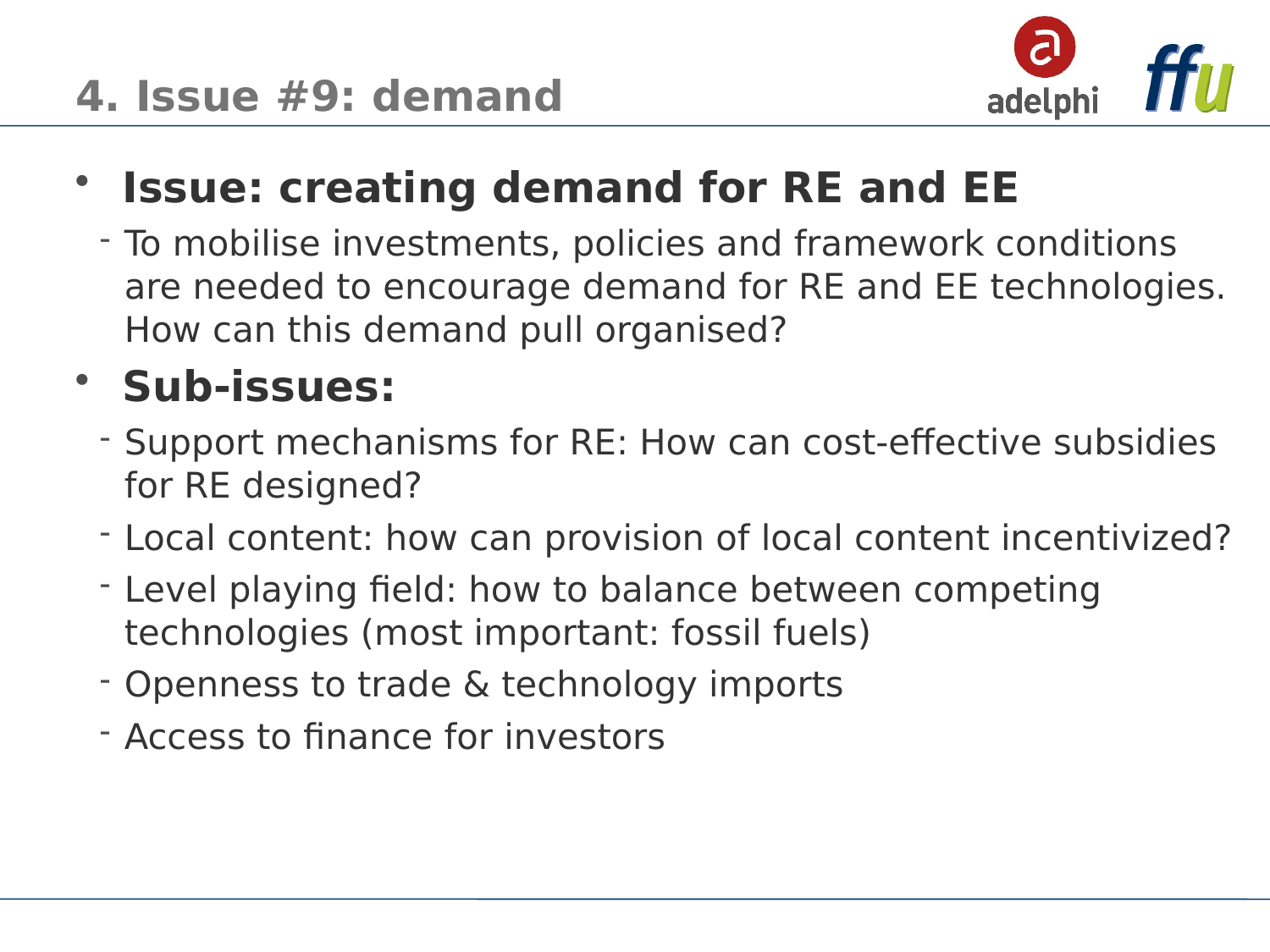

# 4. Issue #9: demand
Issue: creating demand for RE and EE
To mobilise investments, policies and framework conditions are needed to encourage demand for RE and EE technologies. How can this demand pull organised?
Sub-issues:
Support mechanisms for RE: How can cost-effective subsidies for RE designed?
Local content: how can provision of local content incentivized?
Level playing field: how to balance between competing technologies (most important: fossil fuels)
Openness to trade & technology imports
Access to finance for investors